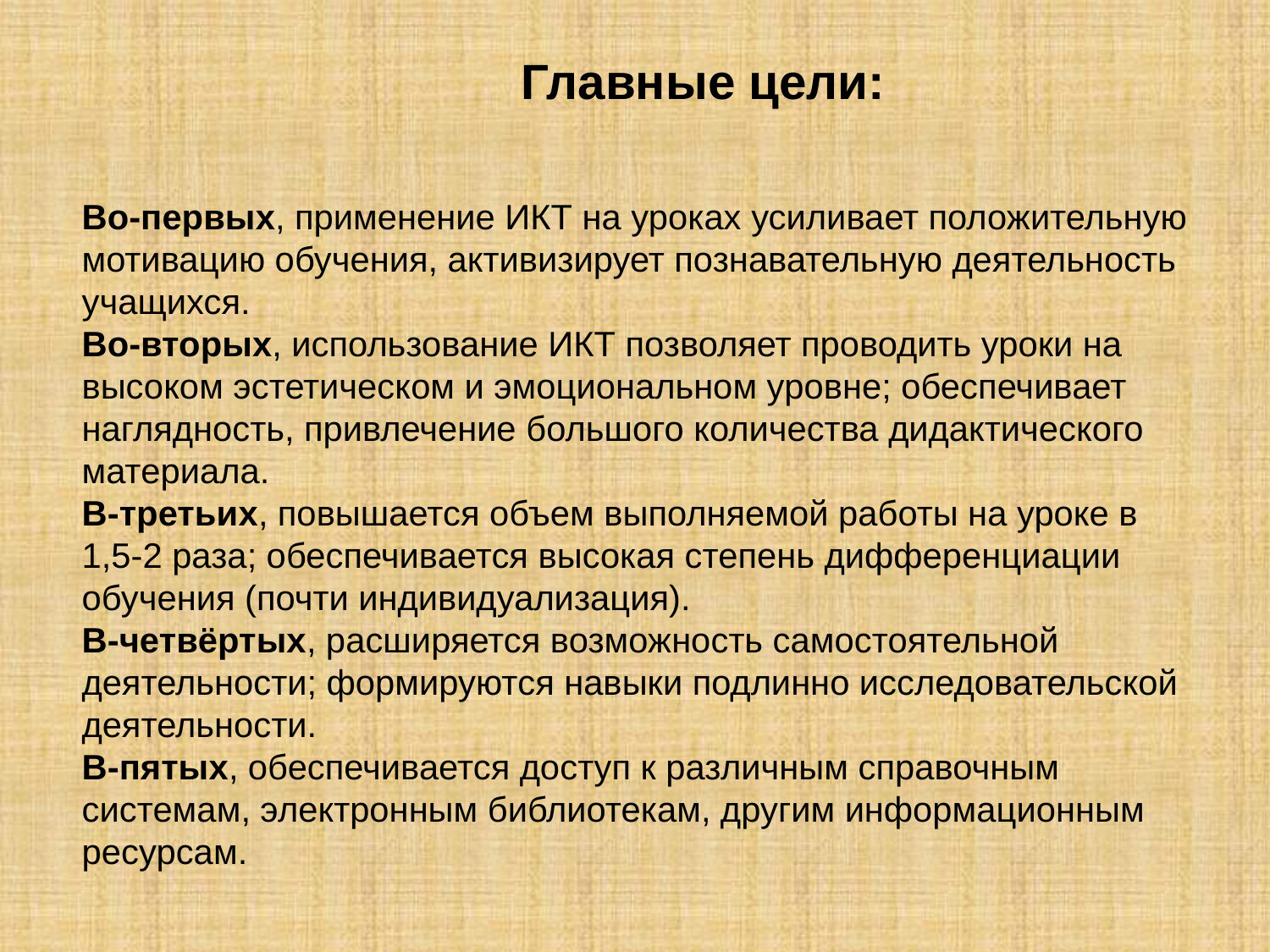

Главные цели:
Во-первых, применение ИКТ на уроках усиливает положительную мотивацию обучения, активизирует познавательную деятельность учащихся.
Во-вторых, использование ИКТ позволяет проводить уроки на высоком эстетическом и эмоциональном уровне; обеспечивает наглядность, привлечение большого количества дидактического материала.
В-третьих, повышается объем выполняемой работы на уроке в 1,5-2 раза; обеспечивается высокая степень дифференциации обучения (почти индивидуализация).
В-четвёртых, расширяется возможность самостоятельной деятельности; формируются навыки подлинно исследовательской деятельности.
В-пятых, обеспечивается доступ к различным справочным системам, электронным библиотекам, другим информационным ресурсам.